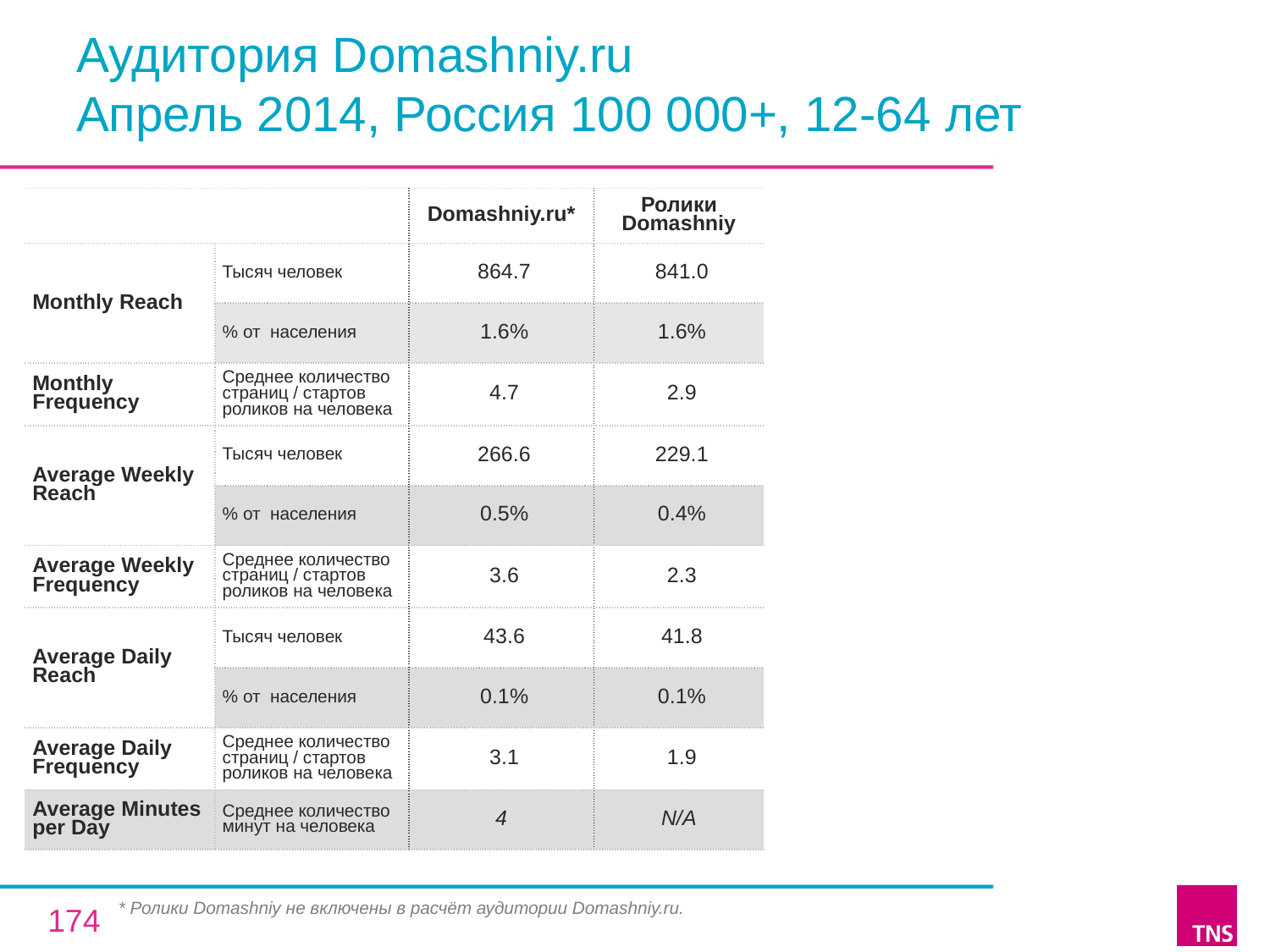

# Аудитория Domashniy.ru Апрель 2014, Россия 100 000+, 12-64 лет
|  |  | Domashniy.ru\* | Ролики Domashniy |
| --- | --- | --- | --- |
| Monthly Reach | Тысяч человек | 864.7 | 841.0 |
|  | % от населения | 1.6% | 1.6% |
| Monthly Frequency | Среднее количество страниц / стартов роликов на человека | 4.7 | 2.9 |
| Average Weekly Reach | Тысяч человек | 266.6 | 229.1 |
|  | % от населения | 0.5% | 0.4% |
| Average Weekly Frequency | Среднее количество страниц / стартов роликов на человека | 3.6 | 2.3 |
| Average Daily Reach | Тысяч человек | 43.6 | 41.8 |
|  | % от населения | 0.1% | 0.1% |
| Average Daily Frequency | Среднее количество страниц / стартов роликов на человека | 3.1 | 1.9 |
| Average Minutes per Day | Среднее количество минут на человека | 4 | N/A |
* Ролики Domashniy не включены в расчёт аудитории Domashniy.ru.
174